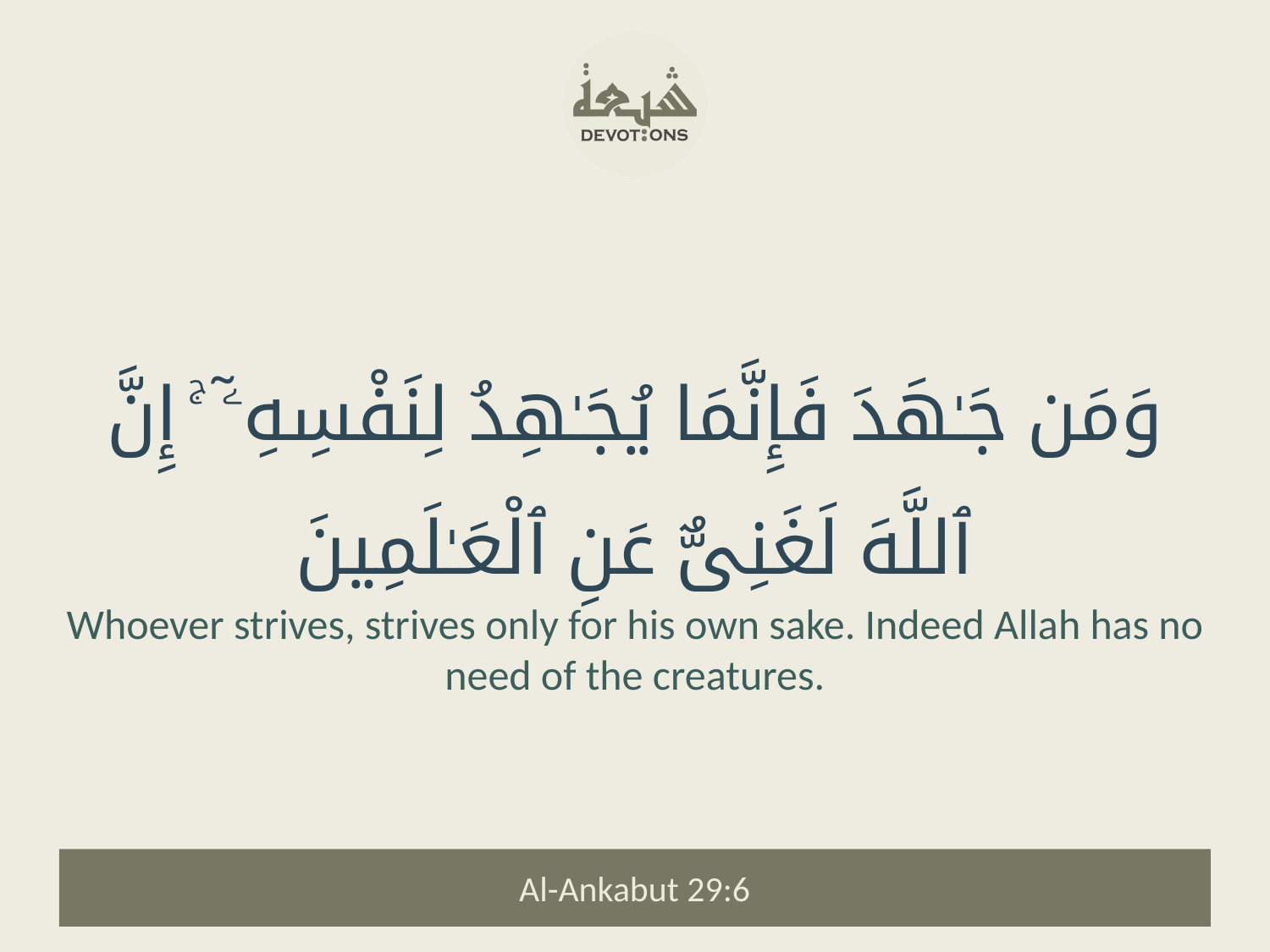

وَمَن جَـٰهَدَ فَإِنَّمَا يُجَـٰهِدُ لِنَفْسِهِۦٓ ۚ إِنَّ ٱللَّهَ لَغَنِىٌّ عَنِ ٱلْعَـٰلَمِينَ
Whoever strives, strives only for his own sake. Indeed Allah has no need of the creatures.
Al-Ankabut 29:6